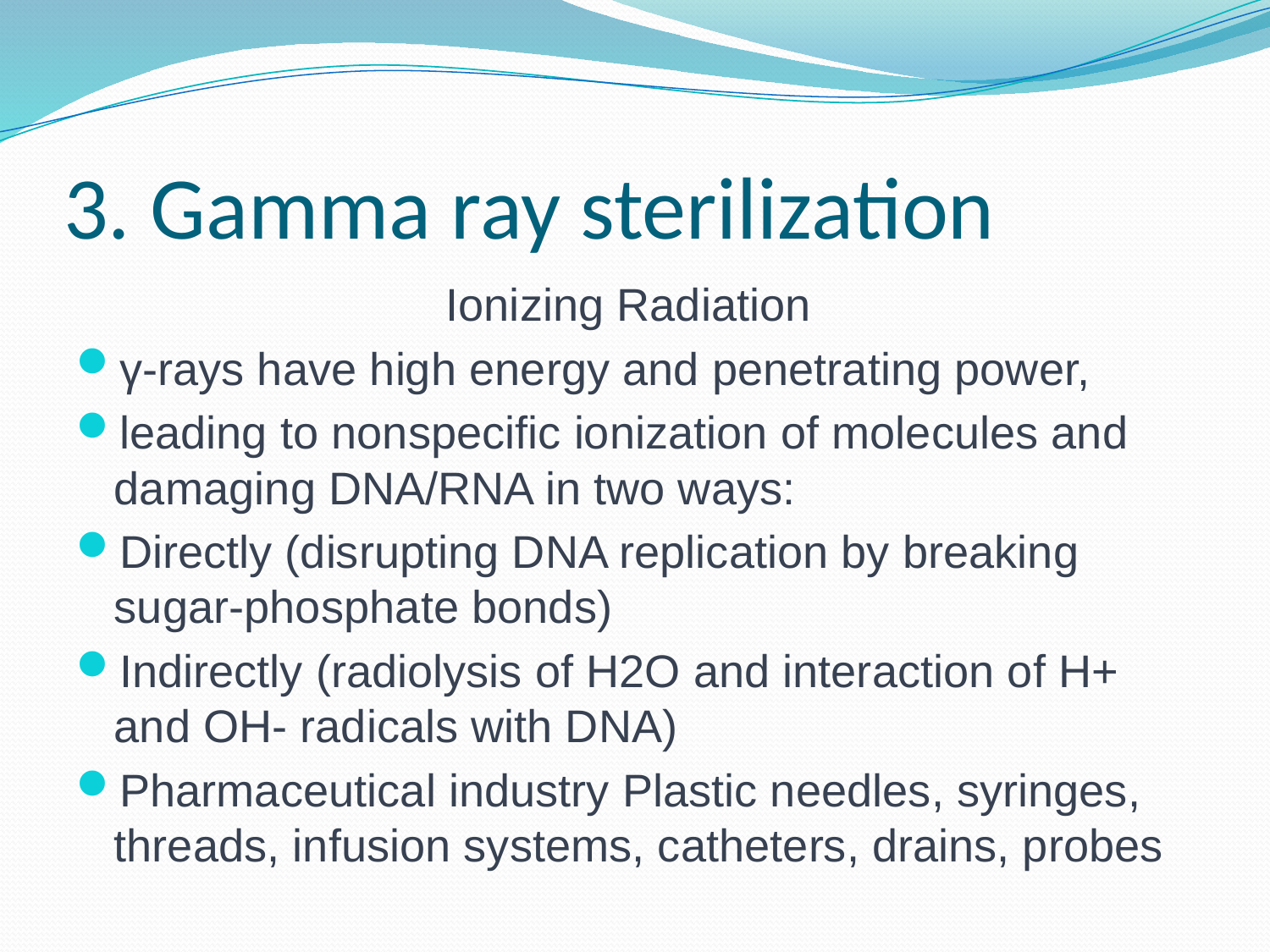

# 3. Gamma ray sterilization
Ionizing Radiation
γ-rays have high energy and penetrating power,
leading to nonspecific ionization of molecules and damaging DNA/RNA in two ways:
Directly (disrupting DNA replication by breaking sugar-phosphate bonds)
Indirectly (radiolysis of H2O and interaction of H+ and OH- radicals with DNA)
Pharmaceutical industry Plastic needles, syringes, threads, infusion systems, catheters, drains, probes